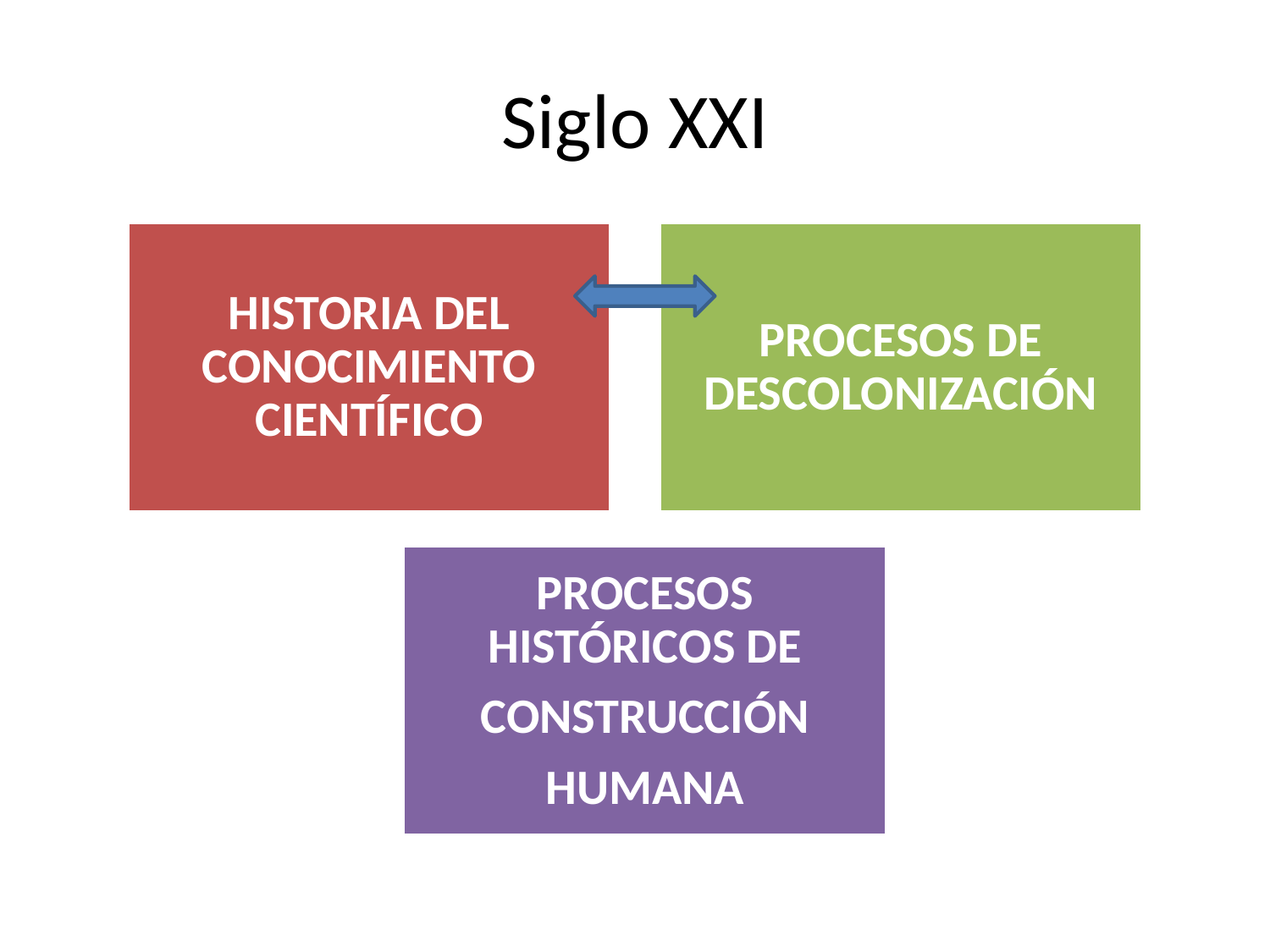

# Siglo XXI
HISTORIA DEL CONOCIMIENTO CIENTÍFICO
PROCESOS DE DESCOLONIZACIÓN
PROCESOS HISTÓRICOS DE
CONSTRUCCIÓN
HUMANA